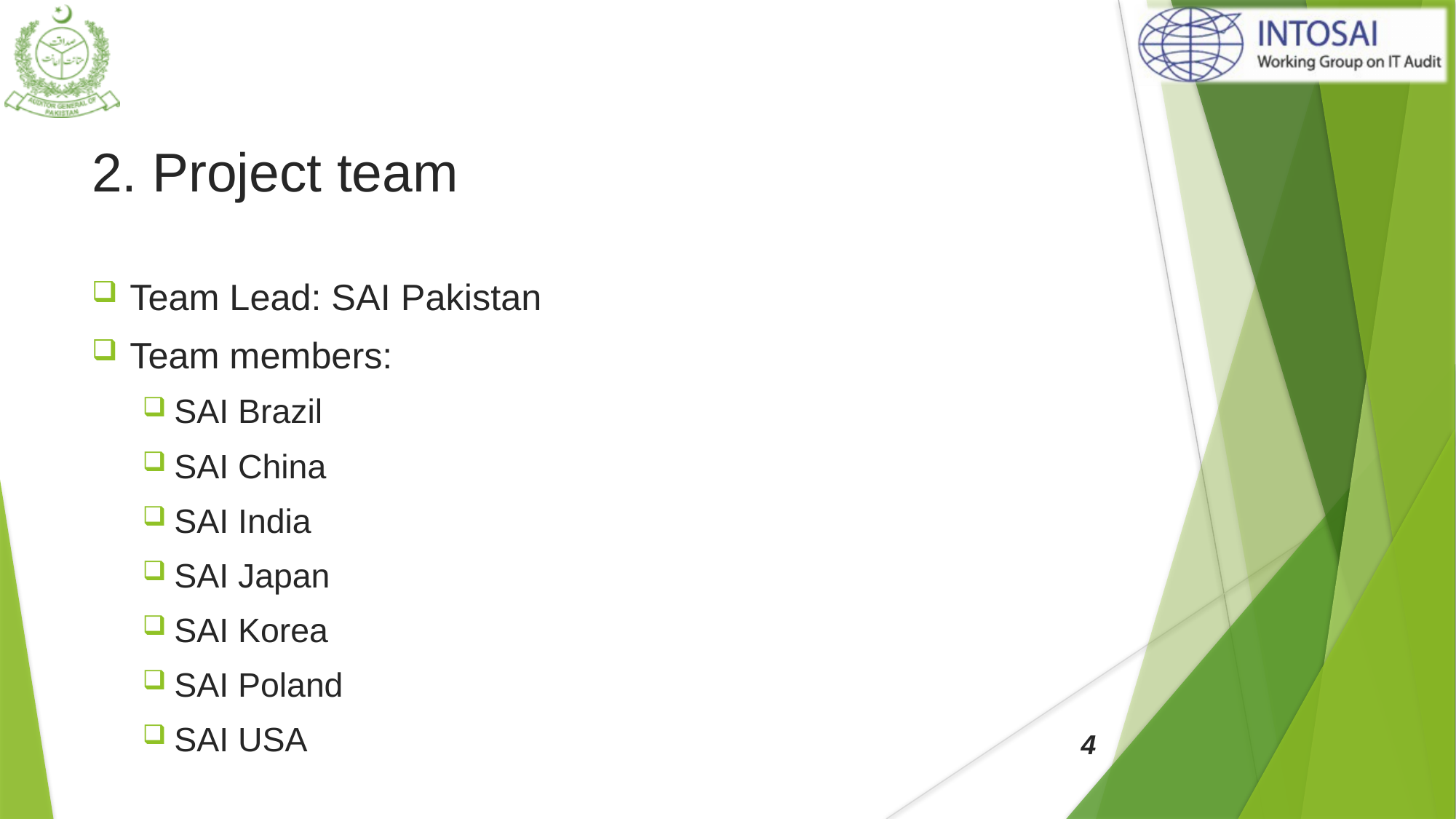

# 2. Project team
Team Lead: SAI Pakistan
Team members:
SAI Brazil
SAI China
SAI India
SAI Japan
SAI Korea
SAI Poland
SAI USA
4